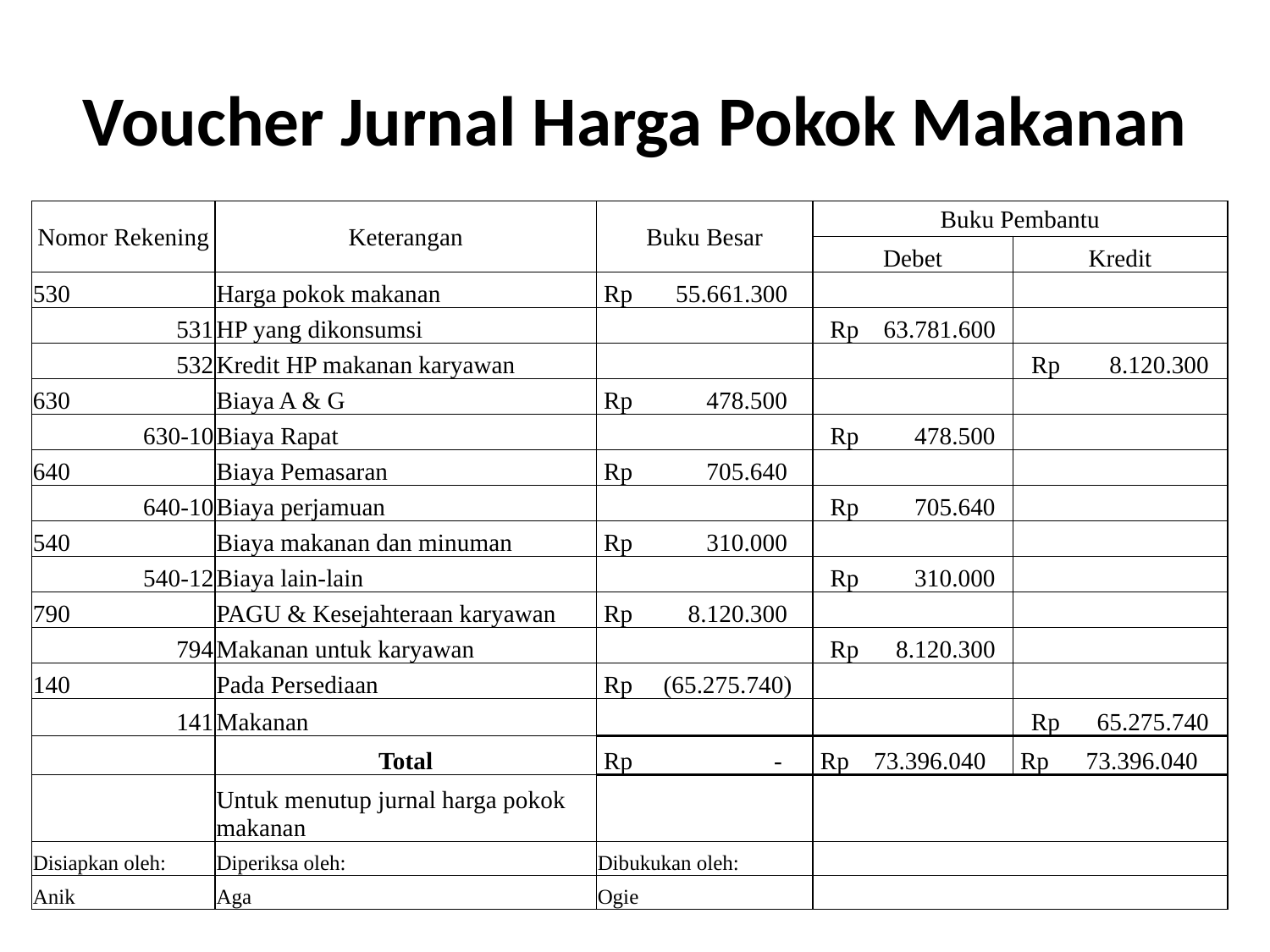

# Voucher Jurnal Harga Pokok Makanan
| Nomor Rekening | Keterangan | Buku Besar | Buku Pembantu |  |
| --- | --- | --- | --- | --- |
|  |  |  | Debet | Kredit |
| 530 | Harga pokok makanan | Rp 55.661.300 |  |  |
| 531 | HP yang dikonsumsi |  | Rp 63.781.600 |  |
| 532 | Kredit HP makanan karyawan |  |  | Rp 8.120.300 |
| 630 | Biaya A & G | Rp 478.500 |  |  |
| 630-10 | Biaya Rapat |  | Rp 478.500 |  |
| 640 | Biaya Pemasaran | Rp 705.640 |  |  |
| 640-10 | Biaya perjamuan |  | Rp 705.640 |  |
| 540 | Biaya makanan dan minuman | Rp 310.000 |  |  |
| 540-12 | Biaya lain-lain |  | Rp 310.000 |  |
| 790 | PAGU & Kesejahteraan karyawan | Rp 8.120.300 |  |  |
| 794 | Makanan untuk karyawan |  | Rp 8.120.300 |  |
| 140 | Pada Persediaan | Rp (65.275.740) |  |  |
| 141 | Makanan |  |  | Rp 65.275.740 |
|  | Total | Rp - | Rp 73.396.040 | Rp 73.396.040 |
|  | Untuk menutup jurnal harga pokok makanan |  |  |  |
| Disiapkan oleh: | Diperiksa oleh: | Dibukukan oleh: |  |  |
| Anik | Aga | Ogie |  |  |